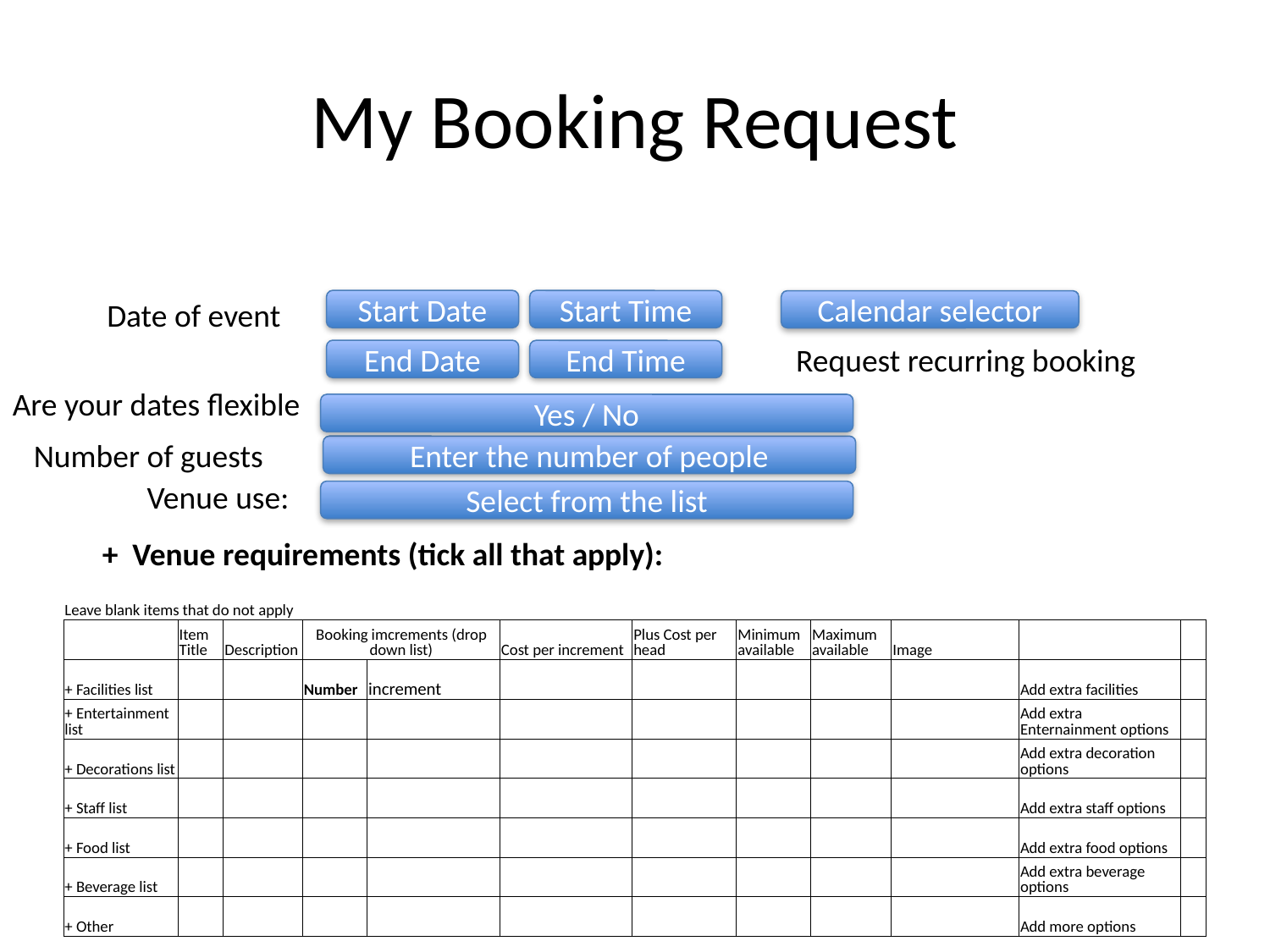

# My Booking Request
Date of event
Start Date
Start Time
Calendar selector
Request recurring booking
End Date
End Time
Are your dates flexible
Yes / No
Number of guests
Enter the number of people
Venue use:
Select from the list
+  Venue requirements (tick all that apply):
|  |  |  |  |  |  |  |  |  |  |  |  |
| --- | --- | --- | --- | --- | --- | --- | --- | --- | --- | --- | --- |
| Leave blank items that do not apply |  |  |  |  |  |  |  |  |  |  |  |
|  | Item Title | Description | Booking imcrements (drop down list) |  | Cost per increment | Plus Cost per head | Minimum available | Maximum available | Image |  |  |
| + Facilities list |  |  | Number | increment |  |  |  |  |  | Add extra facilities |  |
| + Entertainment list |  |  |  |  |  |  |  |  |  | Add extra Enternainment options |  |
| + Decorations list |  |  |  |  |  |  |  |  |  | Add extra decoration options |  |
| + Staff list |  |  |  |  |  |  |  |  |  | Add extra staff options |  |
| + Food list |  |  |  |  |  |  |  |  |  | Add extra food options |  |
| + Beverage list |  |  |  |  |  |  |  |  |  | Add extra beverage options |  |
| + Other |  |  |  |  |  |  |  |  |  | Add more options |  |
My details
Name
First name, last name
Email:
Enter your email
Postcode:
Post code
Phone number:
Phone number
How did you hear about us?
Tick all that apply
Booking Estimate
Enquire
Book now